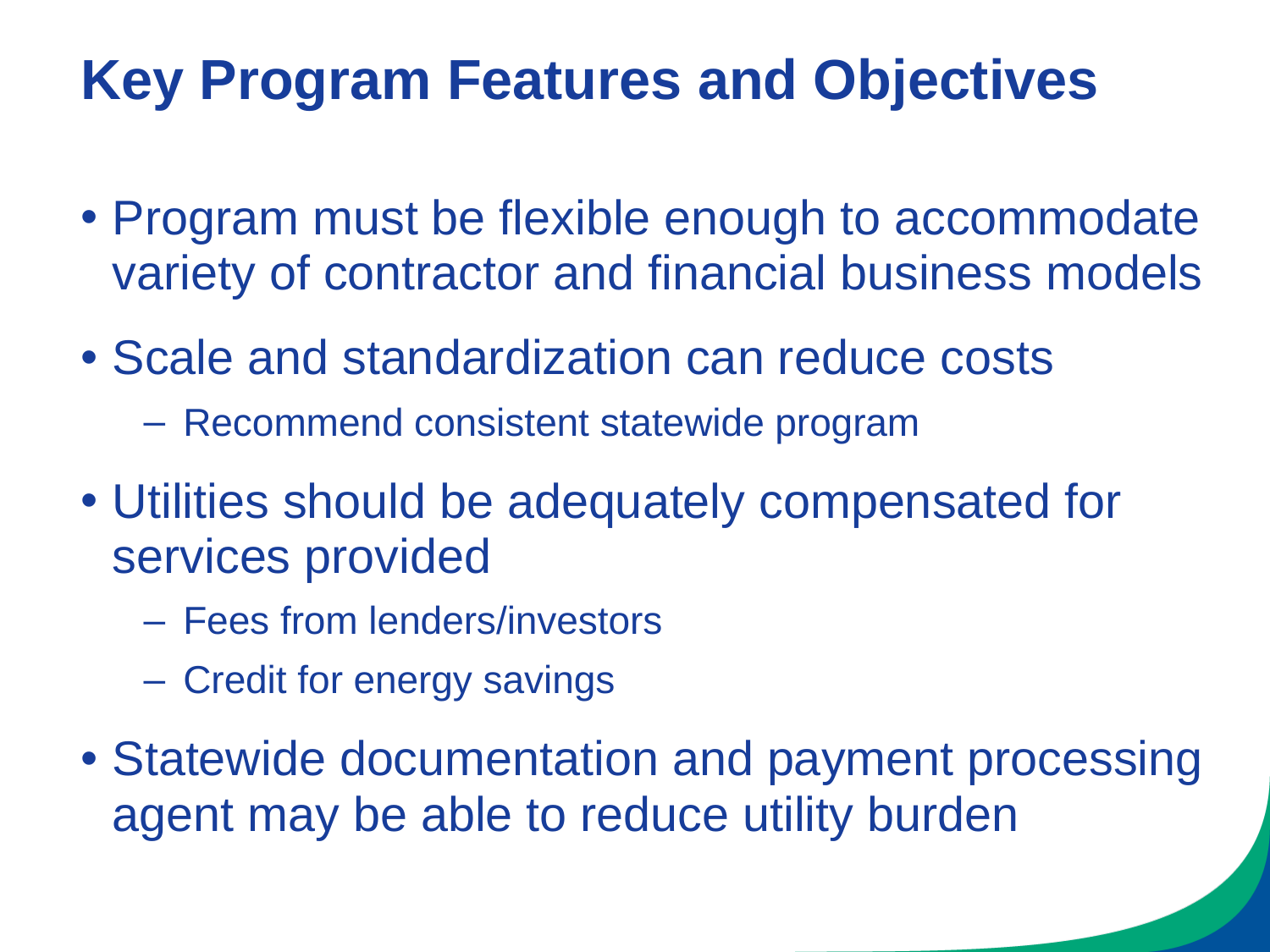

# Key Program Features and Objectives
Program must be flexible enough to accommodate variety of contractor and financial business models
Scale and standardization can reduce costs
Recommend consistent statewide program
Utilities should be adequately compensated for services provided
Fees from lenders/investors
Credit for energy savings
Statewide documentation and payment processing agent may be able to reduce utility burden